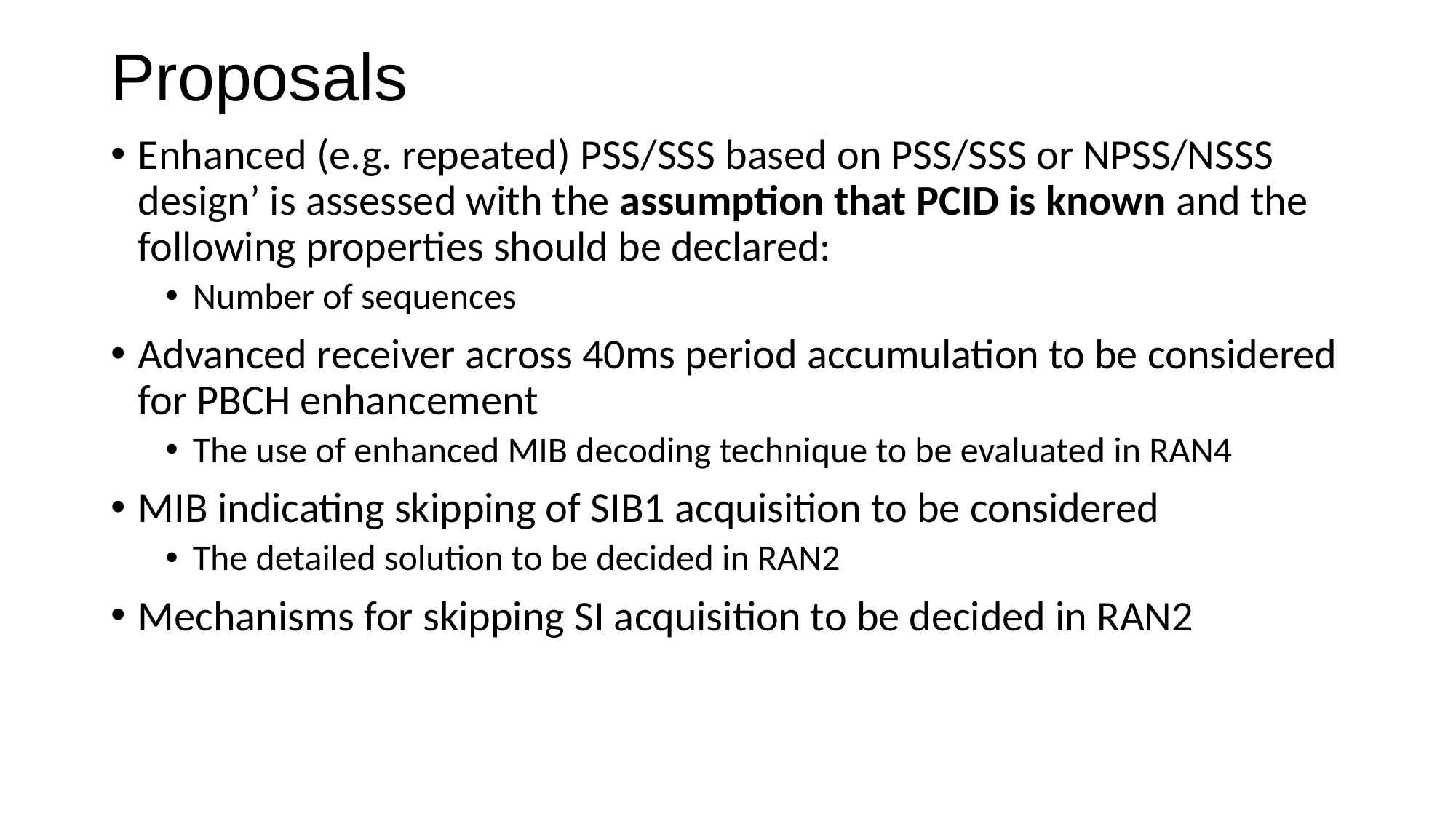

# Proposals
Enhanced (e.g. repeated) PSS/SSS based on PSS/SSS or NPSS/NSSS design’ is assessed with the assumption that PCID is known and the following properties should be declared:
Number of sequences
Advanced receiver across 40ms period accumulation to be considered for PBCH enhancement
The use of enhanced MIB decoding technique to be evaluated in RAN4
MIB indicating skipping of SIB1 acquisition to be considered
The detailed solution to be decided in RAN2
Mechanisms for skipping SI acquisition to be decided in RAN2